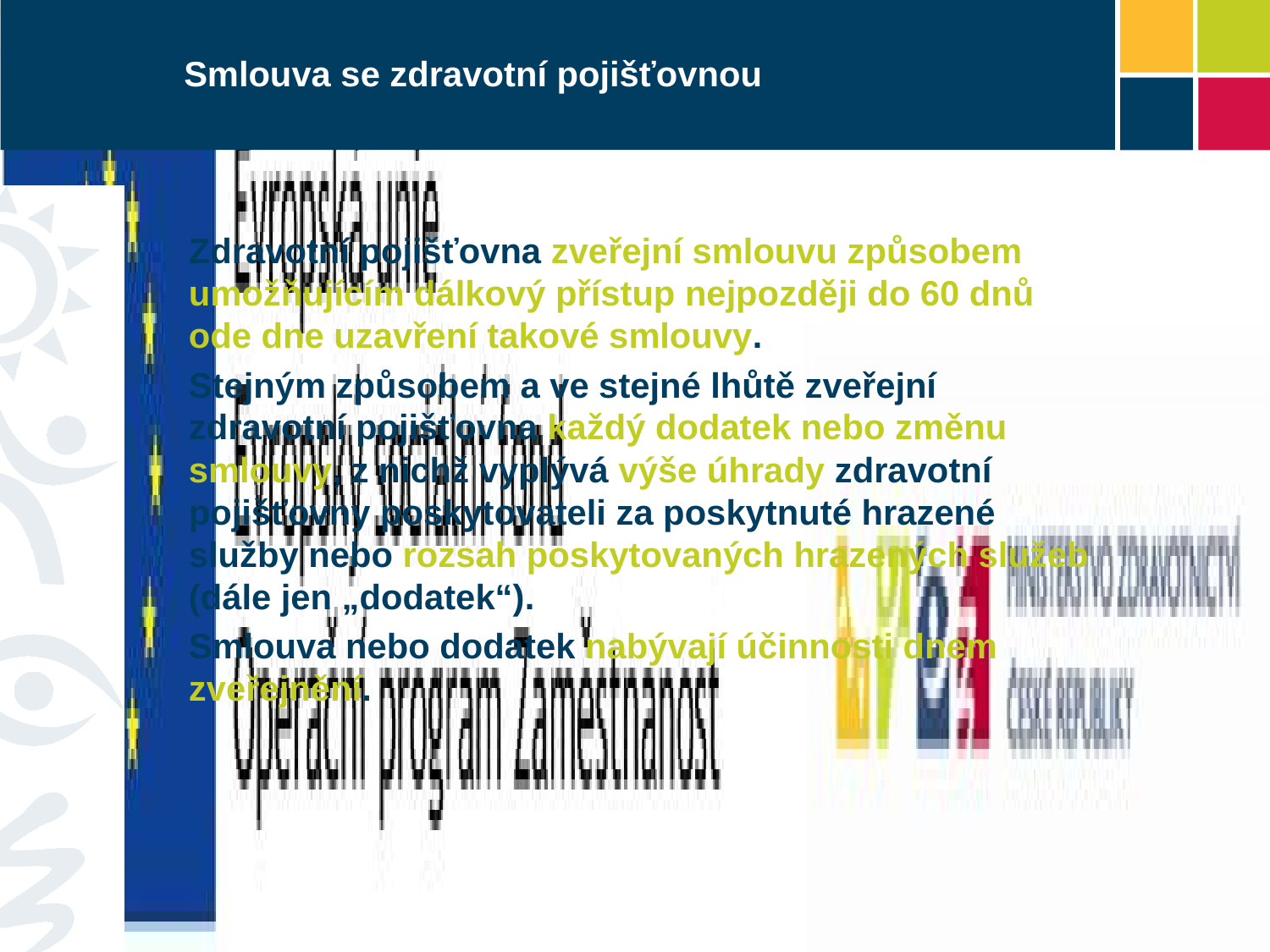

# Smlouva se zdravotní pojišťovnou
Zdravotní pojišťovna zveřejní smlouvu způsobem umožňujícím dálkový přístup nejpozději do 60 dnů ode dne uzavření takové smlouvy.
Stejným způsobem a ve stejné lhůtě zveřejní zdravotní pojišťovna každý dodatek nebo změnu smlouvy, z nichž vyplývá výše úhrady zdravotní pojišťovny poskytovateli za poskytnuté hrazené služby nebo rozsah poskytovaných hrazených služeb (dále jen „dodatek“).
Smlouva nebo dodatek nabývají účinnosti dnem zveřejnění.